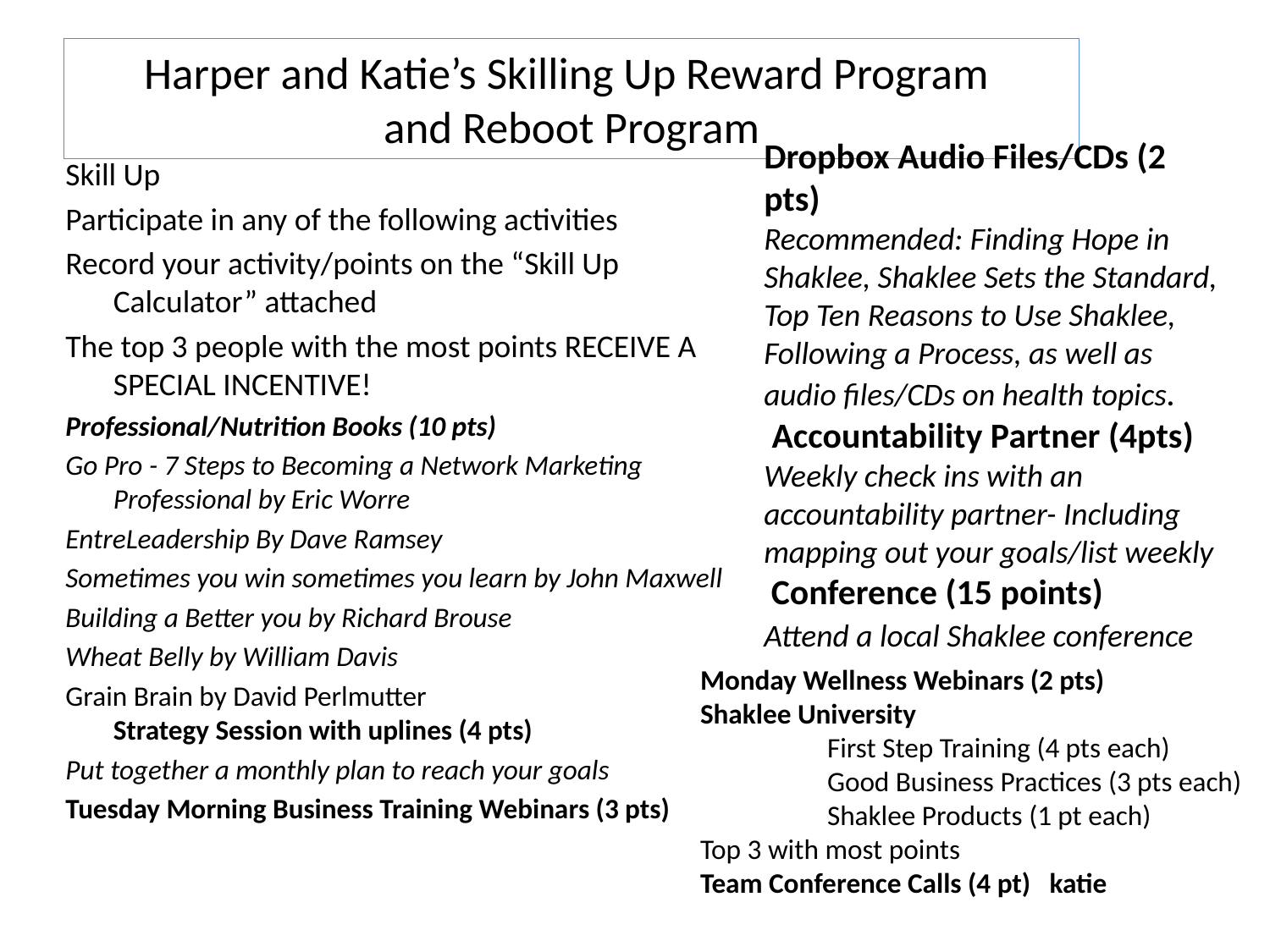

# Harper and Katie’s Skilling Up Reward Program and Reboot Program
Dropbox Audio Files/CDs (2 pts)
Recommended: Finding Hope in Shaklee, Shaklee Sets the Standard, Top Ten Reasons to Use Shaklee, Following a Process, as well as audio files/CDs on health topics.
 Accountability Partner (4pts)
Weekly check ins with an accountability partner- Including mapping out your goals/list weekly
 Conference (15 points)
Attend a local Shaklee conference
Skill Up
Participate in any of the following activities
Record your activity/points on the “Skill Up Calculator” attached
The top 3 people with the most points RECEIVE A SPECIAL INCENTIVE!
Professional/Nutrition Books (10 pts)
Go Pro - 7 Steps to Becoming a Network Marketing Professional by Eric Worre
EntreLeadership By Dave Ramsey
Sometimes you win sometimes you learn by John Maxwell
Building a Better you by Richard Brouse
Wheat Belly by William Davis
Grain Brain by David Perlmutter
Strategy Session with uplines (4 pts)
Put together a monthly plan to reach your goals
Tuesday Morning Business Training Webinars (3 pts)
Monday Wellness Webinars (2 pts)
Shaklee University
	First Step Training (4 pts each)
	Good Business Practices (3 pts each)
	Shaklee Products (1 pt each)
Top 3 with most points
Team Conference Calls (4 pt)   katie